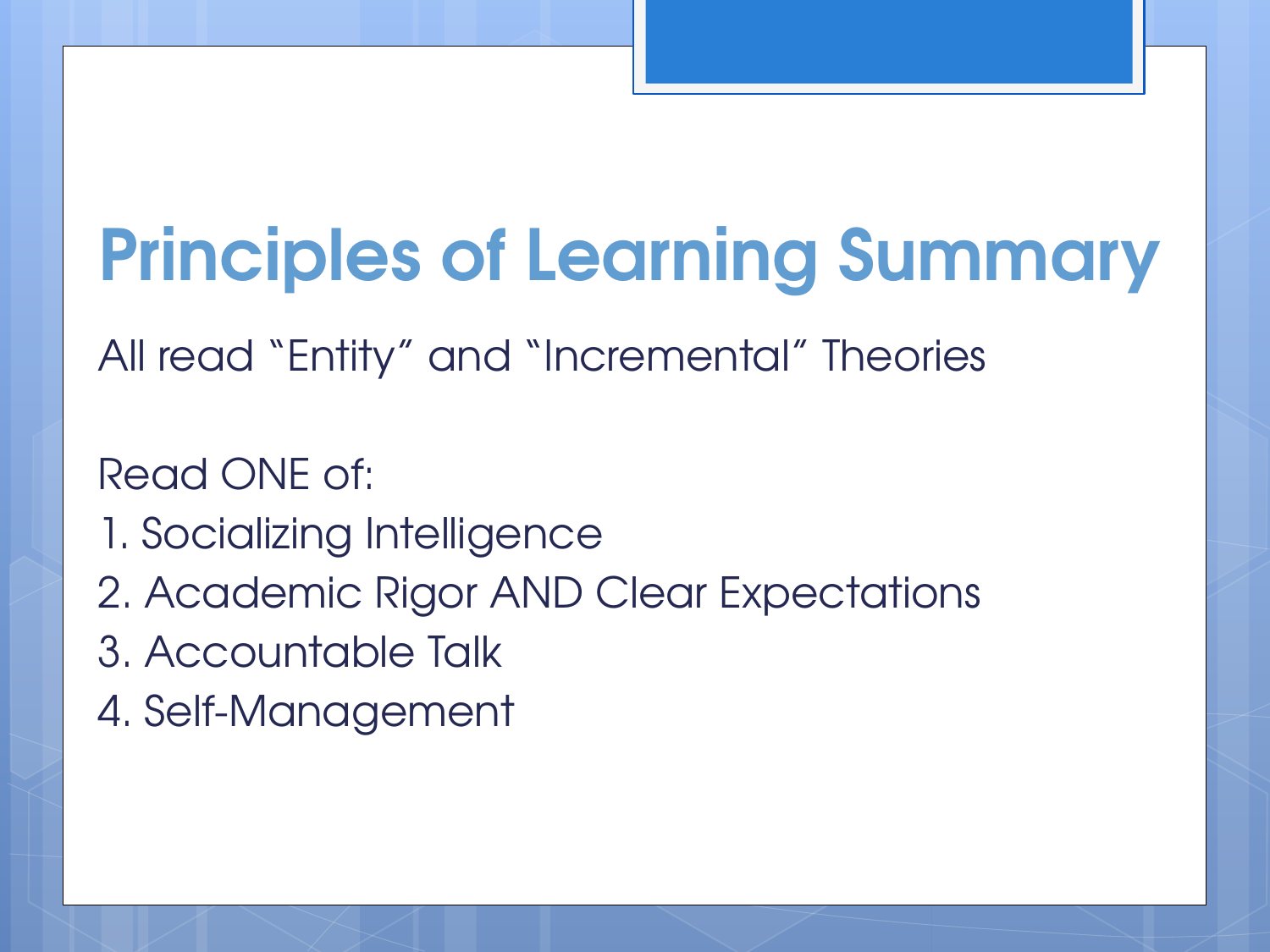

# Principles of Learning Summary
All read “Entity” and “Incremental” Theories

Read ONE of:
1. Socializing Intelligence
2. Academic Rigor AND Clear Expectations
3. Accountable Talk
4. Self-Management